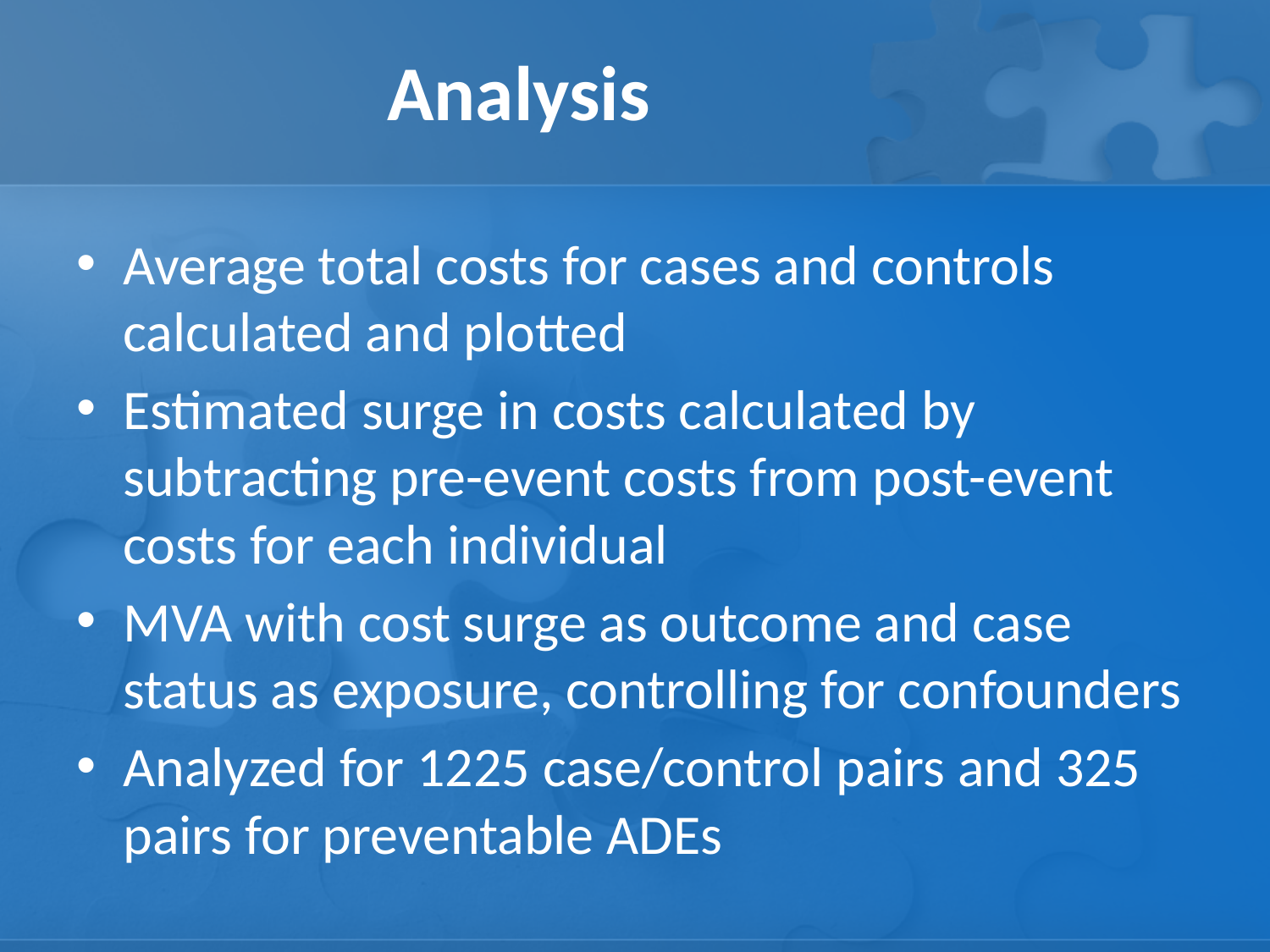

# Analysis
Average total costs for cases and controls calculated and plotted
Estimated surge in costs calculated by subtracting pre-event costs from post-event costs for each individual
MVA with cost surge as outcome and case status as exposure, controlling for confounders
Analyzed for 1225 case/control pairs and 325 pairs for preventable ADEs